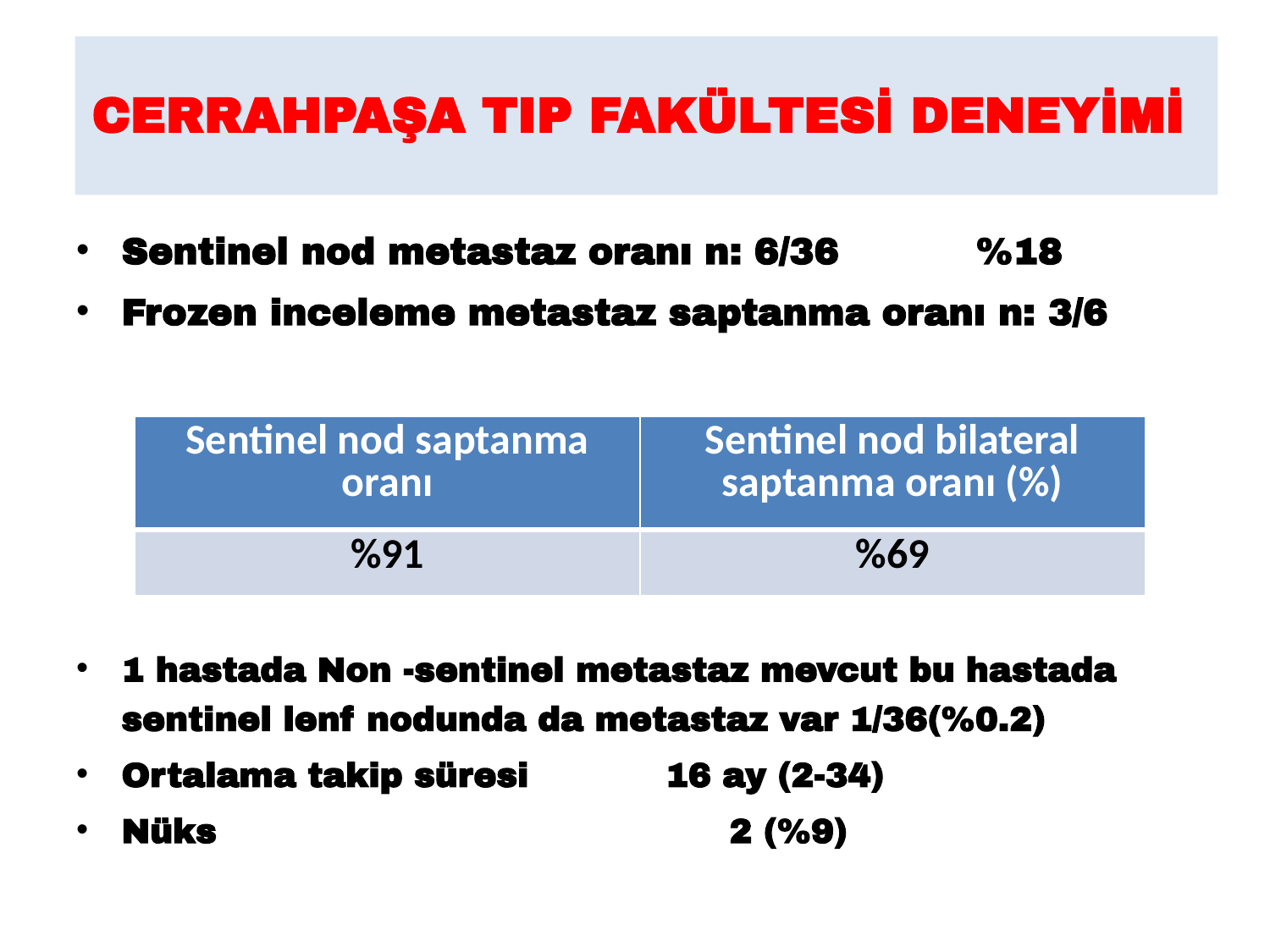

# CERRAHPAŞA TIP FAKÜLTESİ DENEYİMİ
Sentinel nod metastaz oranı n: 6/36           %18
Frozen inceleme metastaz saptanma oranı n: 3/6

1 hastada Non -sentinel metastaz mevcut bu hastada sentinel lenf nodunda da metastaz var 1/36(%0.2)
Ortalama takip süresi            16 ay (2-34)
Nüks                                             2 (%9)

| Sentinel nod saptanma oranı | Sentinel nod bilateral saptanma oranı (%) |
| --- | --- |
| %91 | %69 |